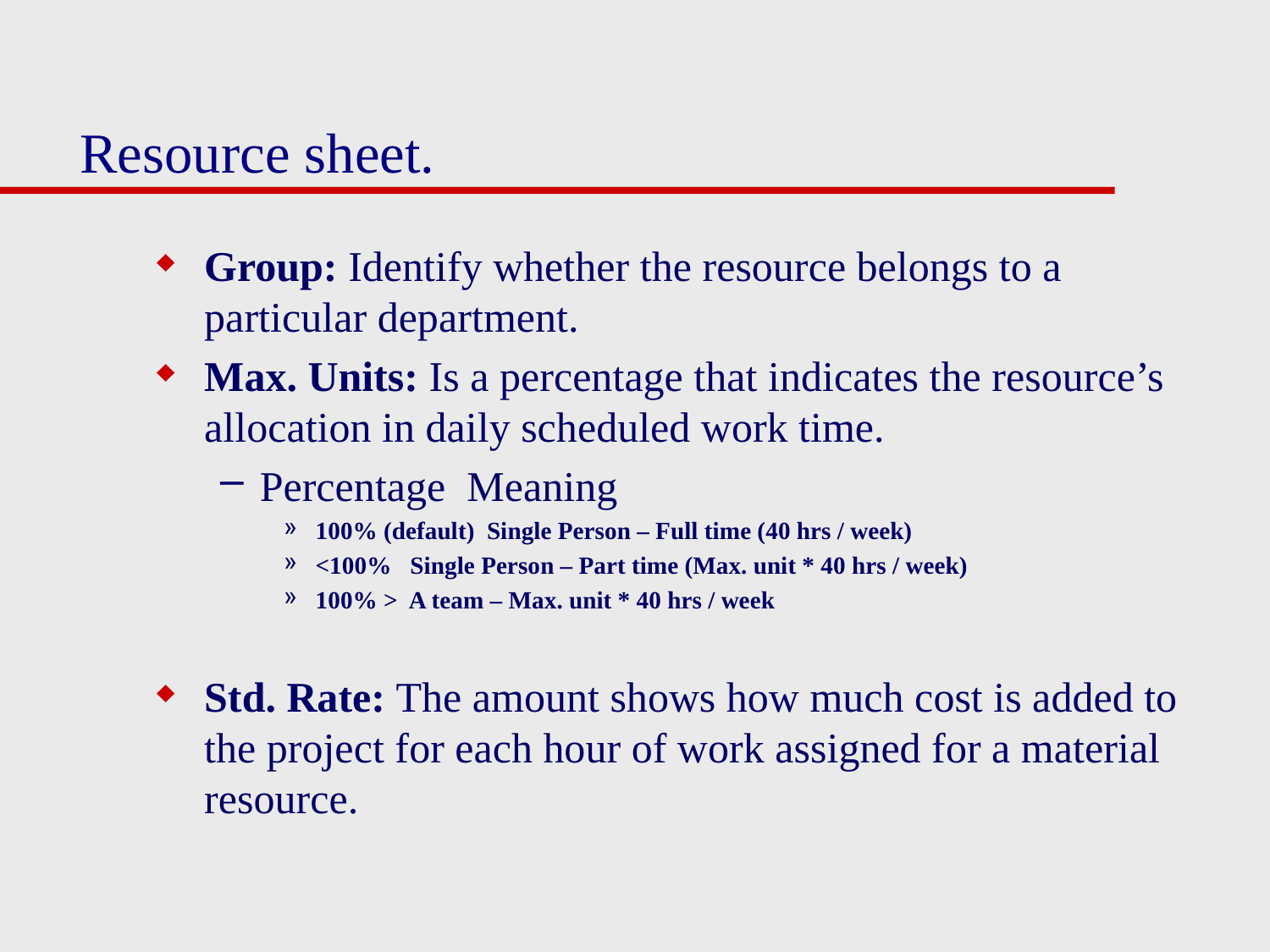

# Resource sheet.
Group: Identify whether the resource belongs to a particular department.
Max. Units: Is a percentage that indicates the resource’s allocation in daily scheduled work time.
Percentage  Meaning
100% (default)  Single Person – Full time (40 hrs / week)
<100%   Single Person – Part time (Max. unit * 40 hrs / week)
100% >  A team – Max. unit * 40 hrs / week

Std. Rate: The amount shows how much cost is added to the project for each hour of work assigned for a material resource.